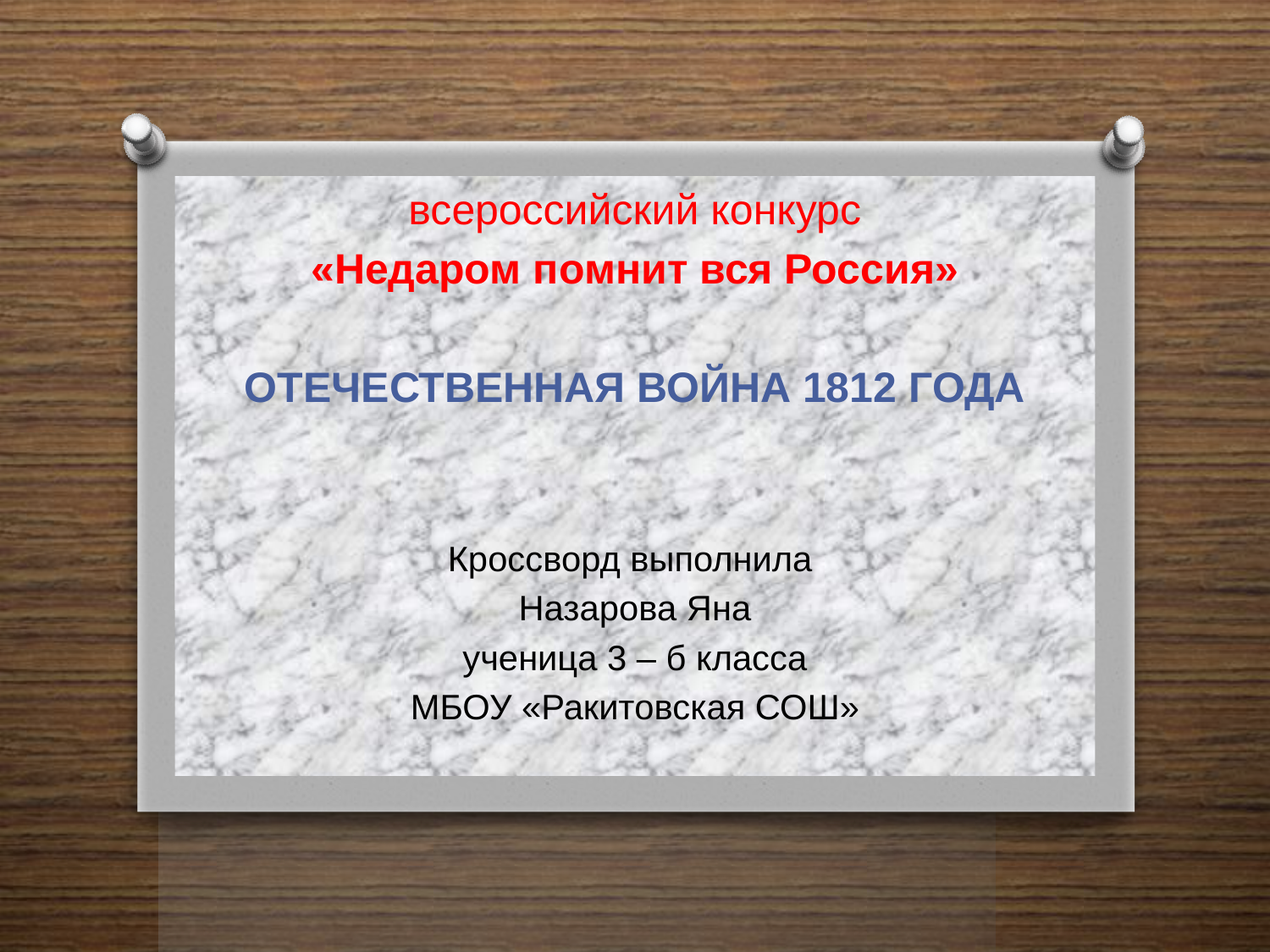

всероссийский конкурс
«Недаром помнит вся Россия»

ОТЕЧЕСТВЕННАЯ ВОЙНА 1812 ГОДА

Кроссворд выполнила
Назарова Яна
ученица 3 – б класса
МБОУ «Ракитовская СОШ»